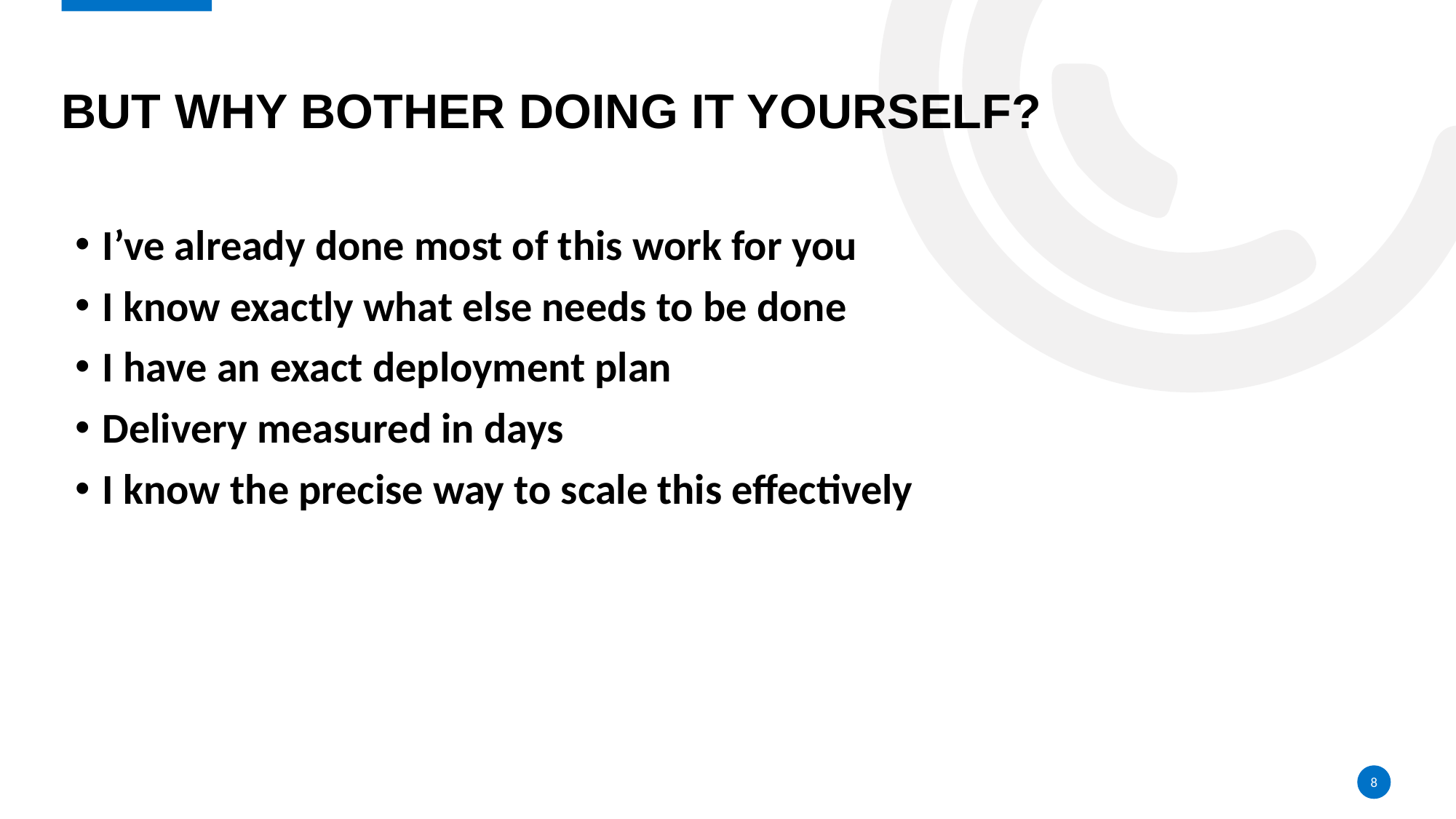

# But Why bother doing it yourself?
I’ve already done most of this work for you
I know exactly what else needs to be done
I have an exact deployment plan
Delivery measured in days
I know the precise way to scale this effectively
8